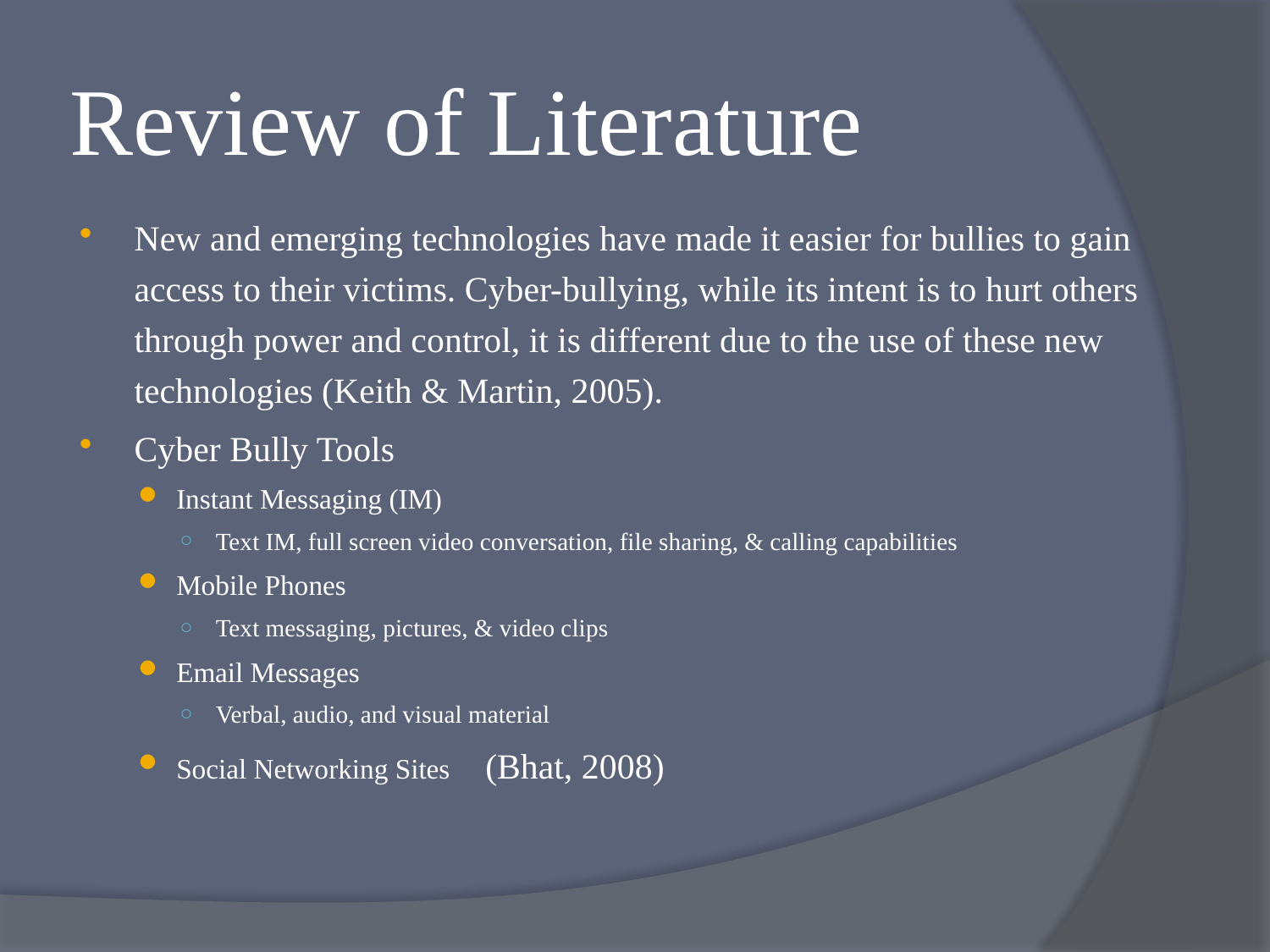

# Review of Literature
New and emerging technologies have made it easier for bullies to gain access to their victims. Cyber-bullying, while its intent is to hurt others through power and control, it is different due to the use of these new technologies (Keith & Martin, 2005).
Cyber Bully Tools
Instant Messaging (IM)
Text IM, full screen video conversation, file sharing, & calling capabilities
Mobile Phones
Text messaging, pictures, & video clips
Email Messages
Verbal, audio, and visual material
Social Networking Sites     (Bhat, 2008)